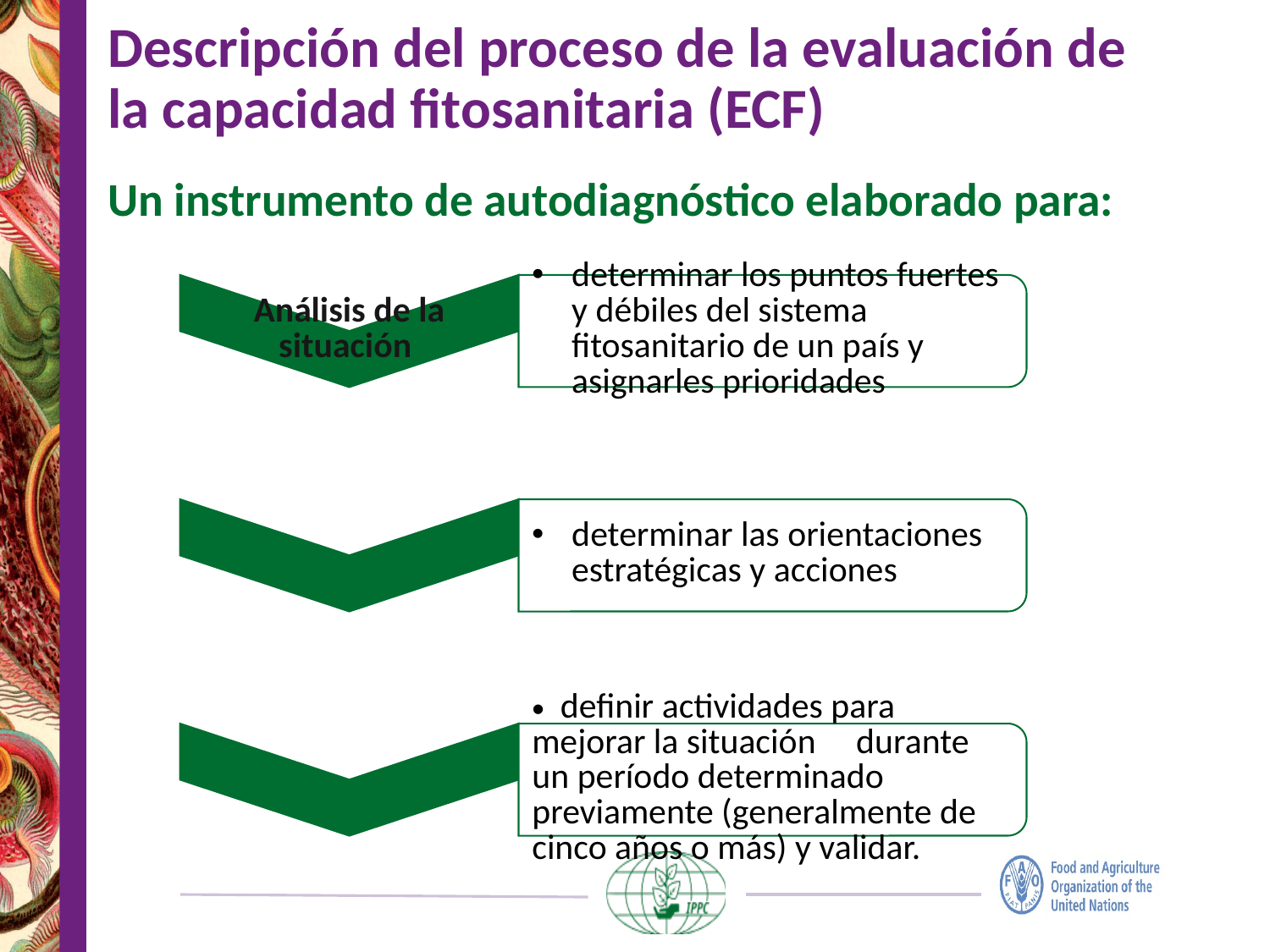

# Descripción del proceso de la evaluación de la capacidad fitosanitaria (ECF)
Un instrumento de autodiagnóstico elaborado para:
Análisis de la situación
determinar los puntos fuertes y débiles del sistema fitosanitario de un país y asignarles prioridades
determinar las orientaciones estratégicas y acciones
  definir actividades para mejorar la situación     durante un período determinado previamente (generalmente de cinco años o más) y validar.